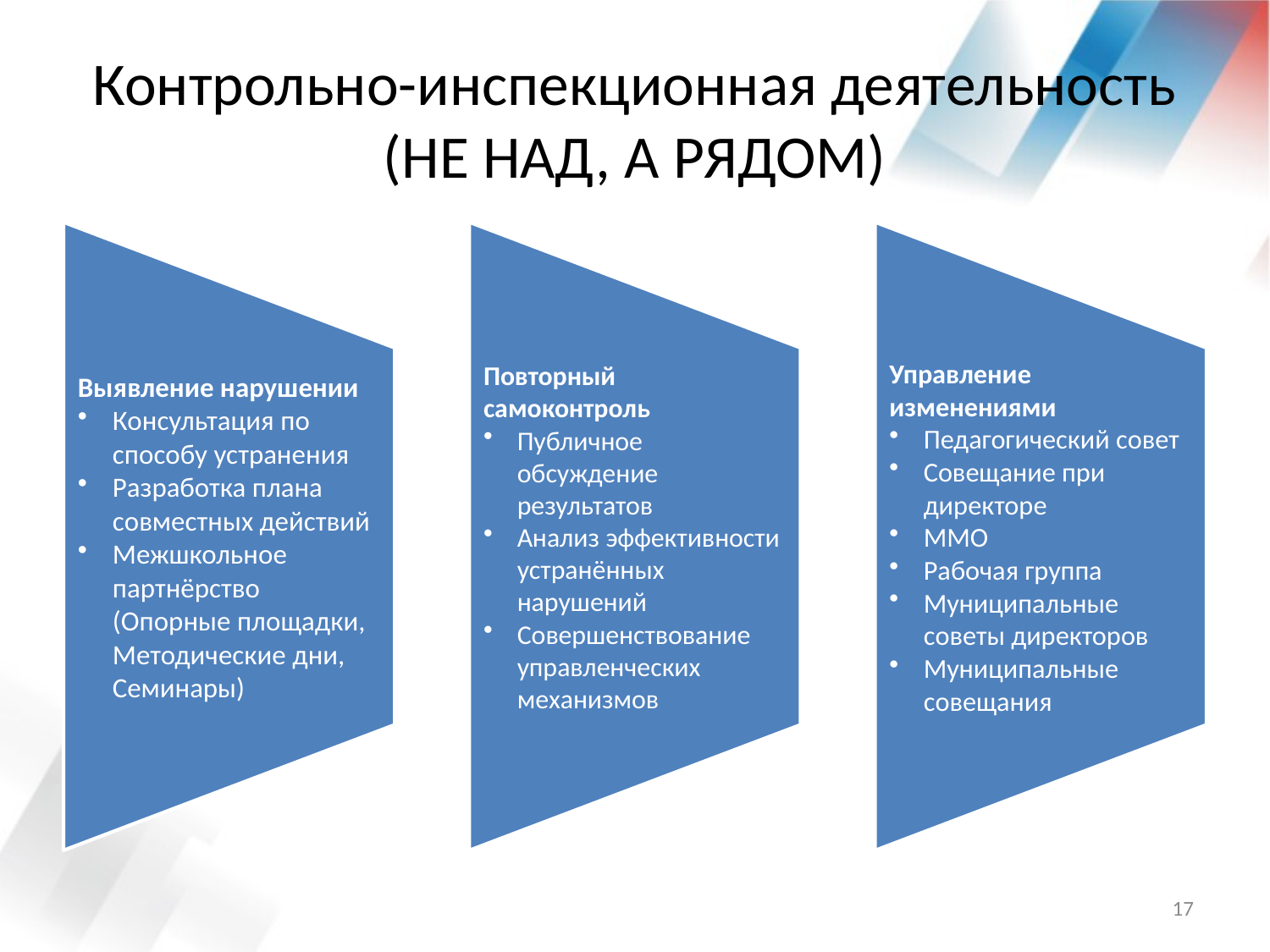

# Контрольно-инспекционная деятельность (НЕ НАД, А РЯДОМ)
Выявление нарушении
Консультация по способу устранения
Разработка плана совместных действий
Повторный самоконтроль
Публичное обсуждение результатов
Анализ эффективности устранённых нарушений
Управление изменениями
Педагогический совет
Межшкольное партнёрство (Опорные площадки, Методические дни, Семинары)
Совещание при директоре
ММО
Рабочая группа
Муниципальные советы директоров
Муниципальные совещания
Совершенствование управленческих механизмов
17